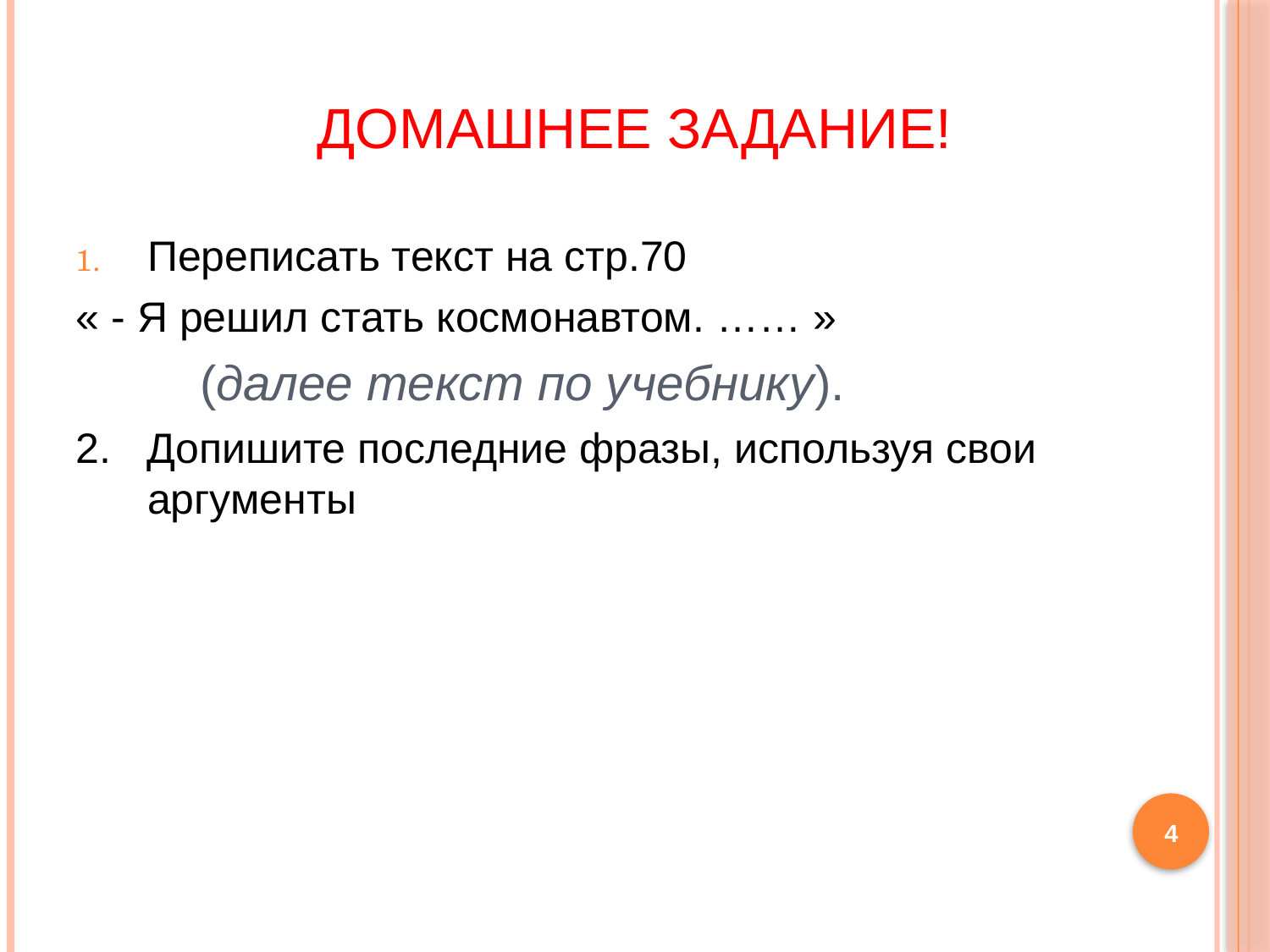

# Домашнее задание!
Переписать текст на стр.70
« - Я решил стать космонавтом. …… »
         (далее текст по учебнику).
2.   Допишите последние фразы, используя свои аргументы

4